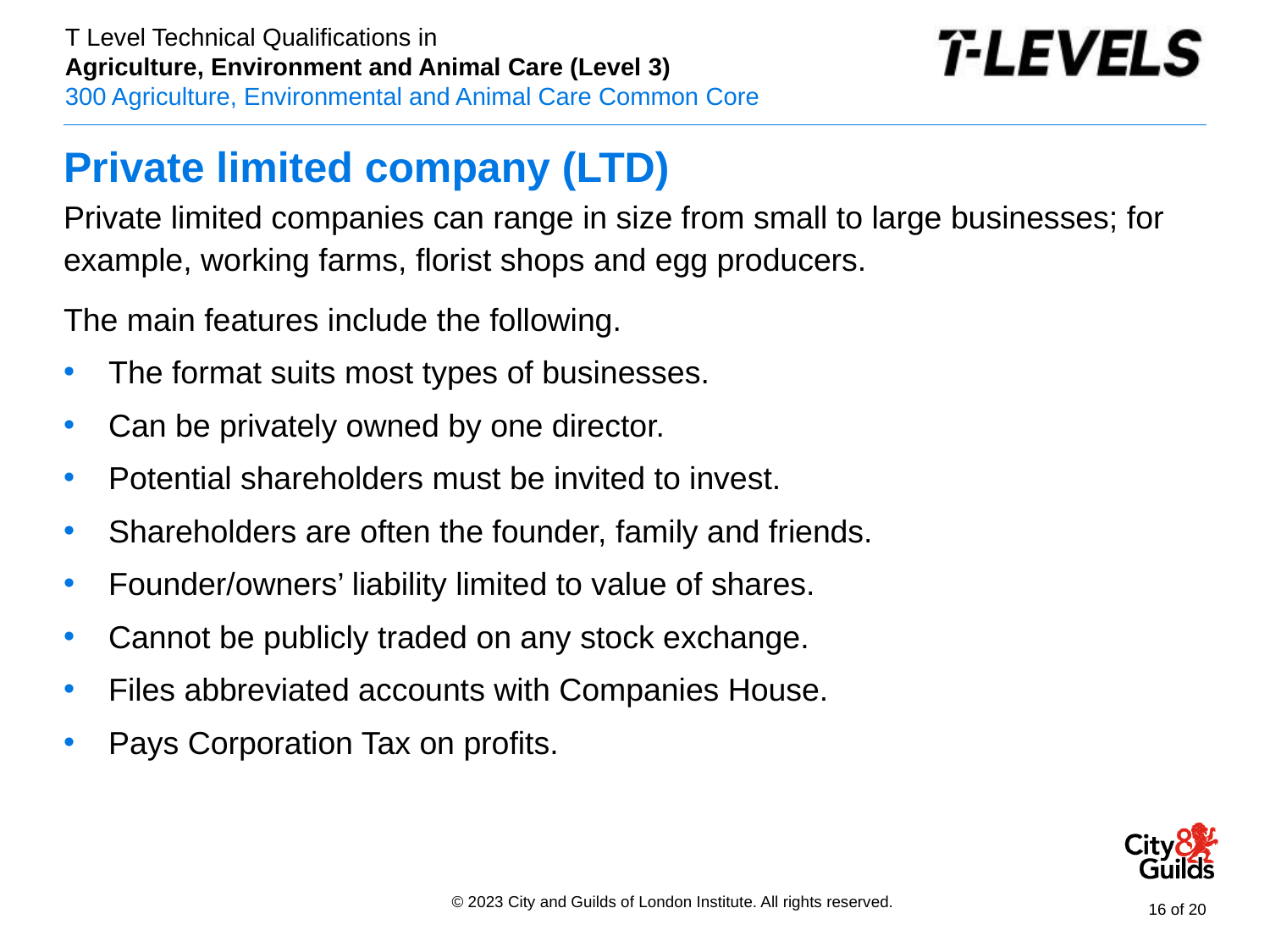

# Private limited company (LTD)
Private limited companies can range in size from small to large businesses; for example, working farms, florist shops and egg producers.
The main features include the following.
The format suits most types of businesses.
Can be privately owned by one director.
Potential shareholders must be invited to invest.
Shareholders are often the founder, family and friends.
Founder/owners’ liability limited to value of shares.
Cannot be publicly traded on any stock exchange.
Files abbreviated accounts with Companies House.
Pays Corporation Tax on profits.